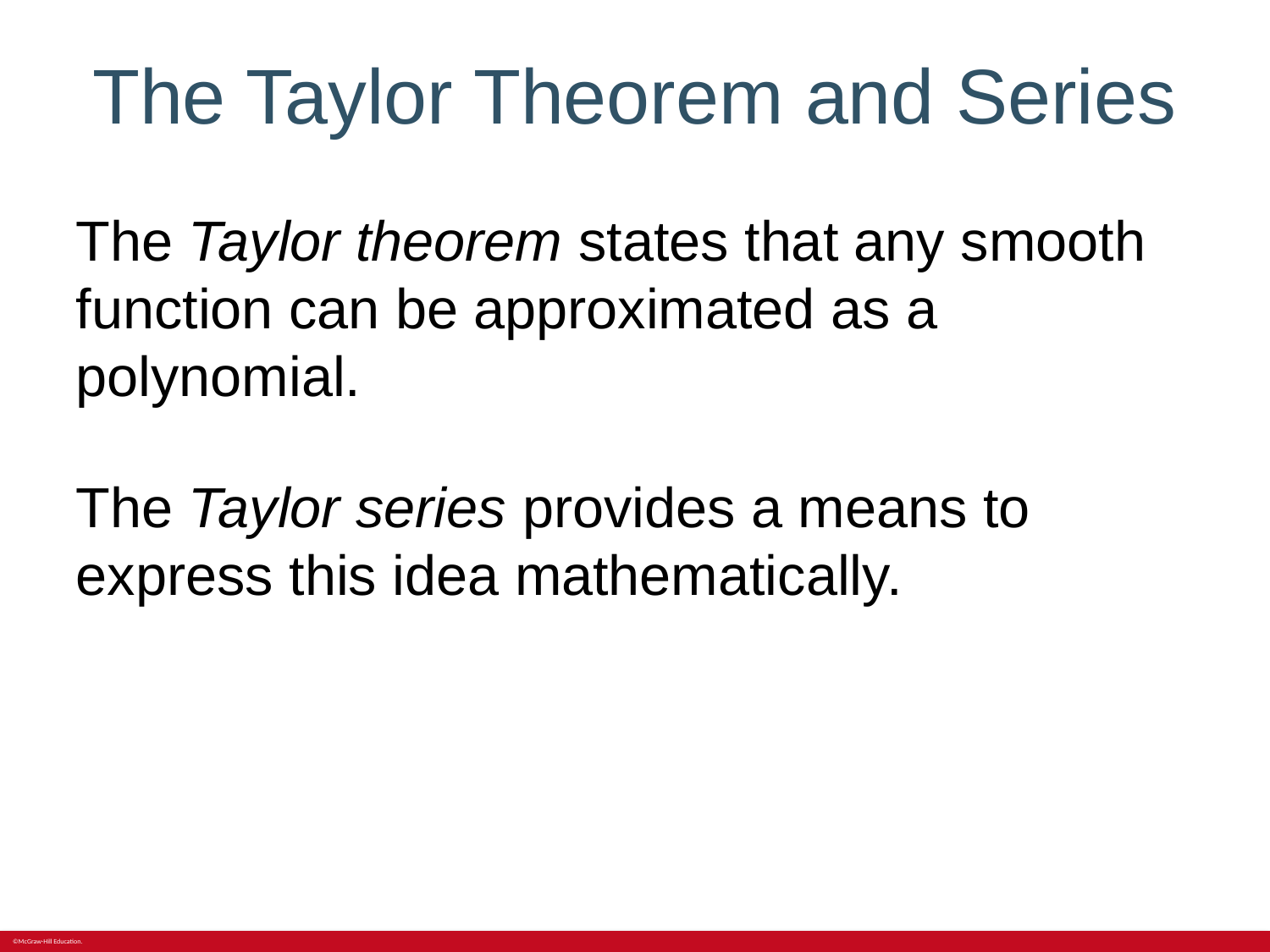

# The Taylor Theorem and Series
The Taylor theorem states that any smooth function can be approximated as a polynomial.
The Taylor series provides a means to express this idea mathematically.